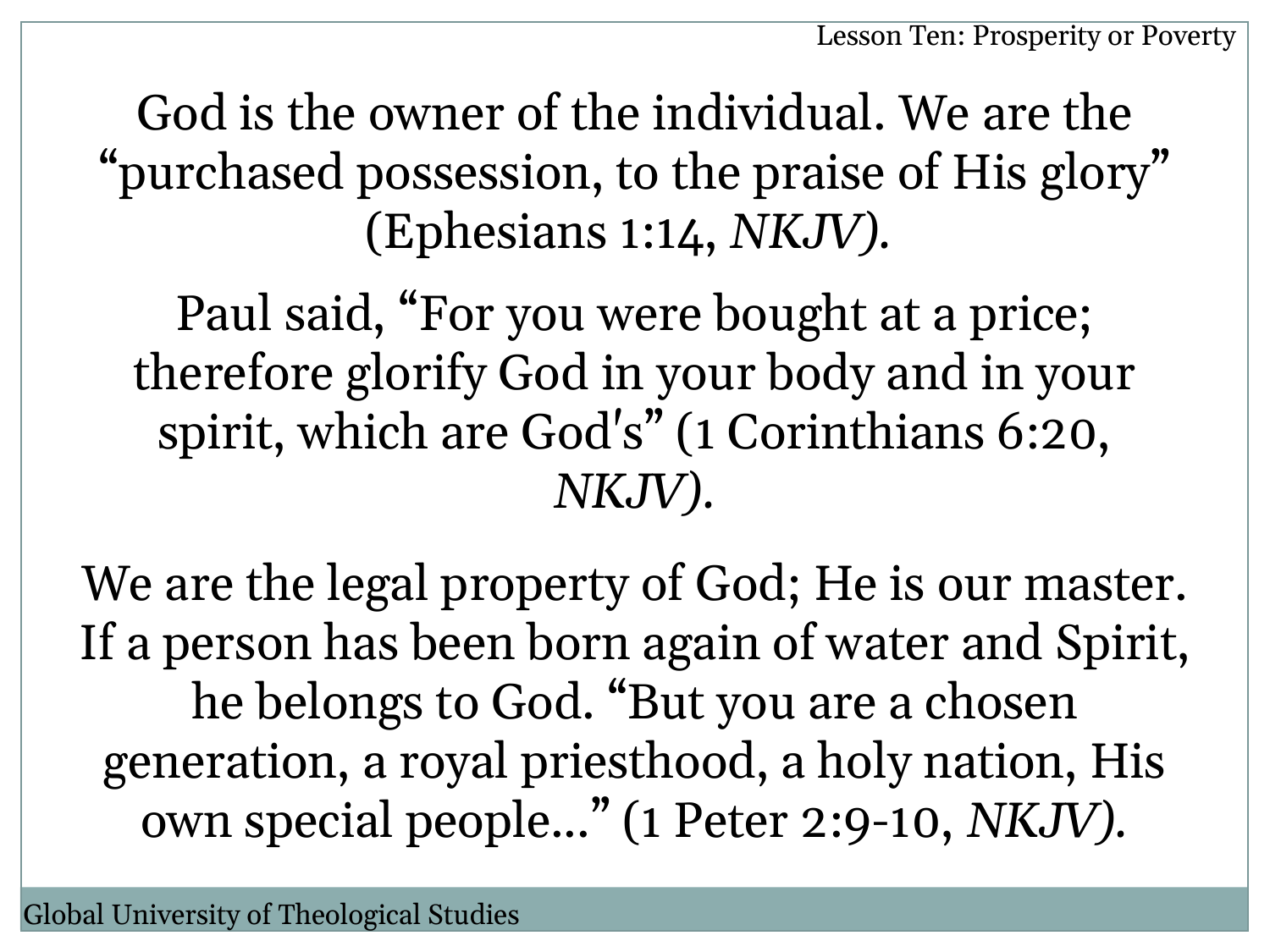

Lesson Ten: Prosperity or Poverty
God is the owner of the individual. We are the “purchased possession, to the praise of His glory” (Ephesians 1:14, NKJV).
Paul said, “For you were bought at a price; therefore glorify God in your body and in your spirit, which are God's” (1 Corinthians 6:20, NKJV).
We are the legal property of God; He is our master. If a person has been born again of water and Spirit, he belongs to God. “But you are a chosen generation, a royal priesthood, a holy nation, His own special people...” (1 Peter 2:9-10, NKJV).
Global University of Theological Studies